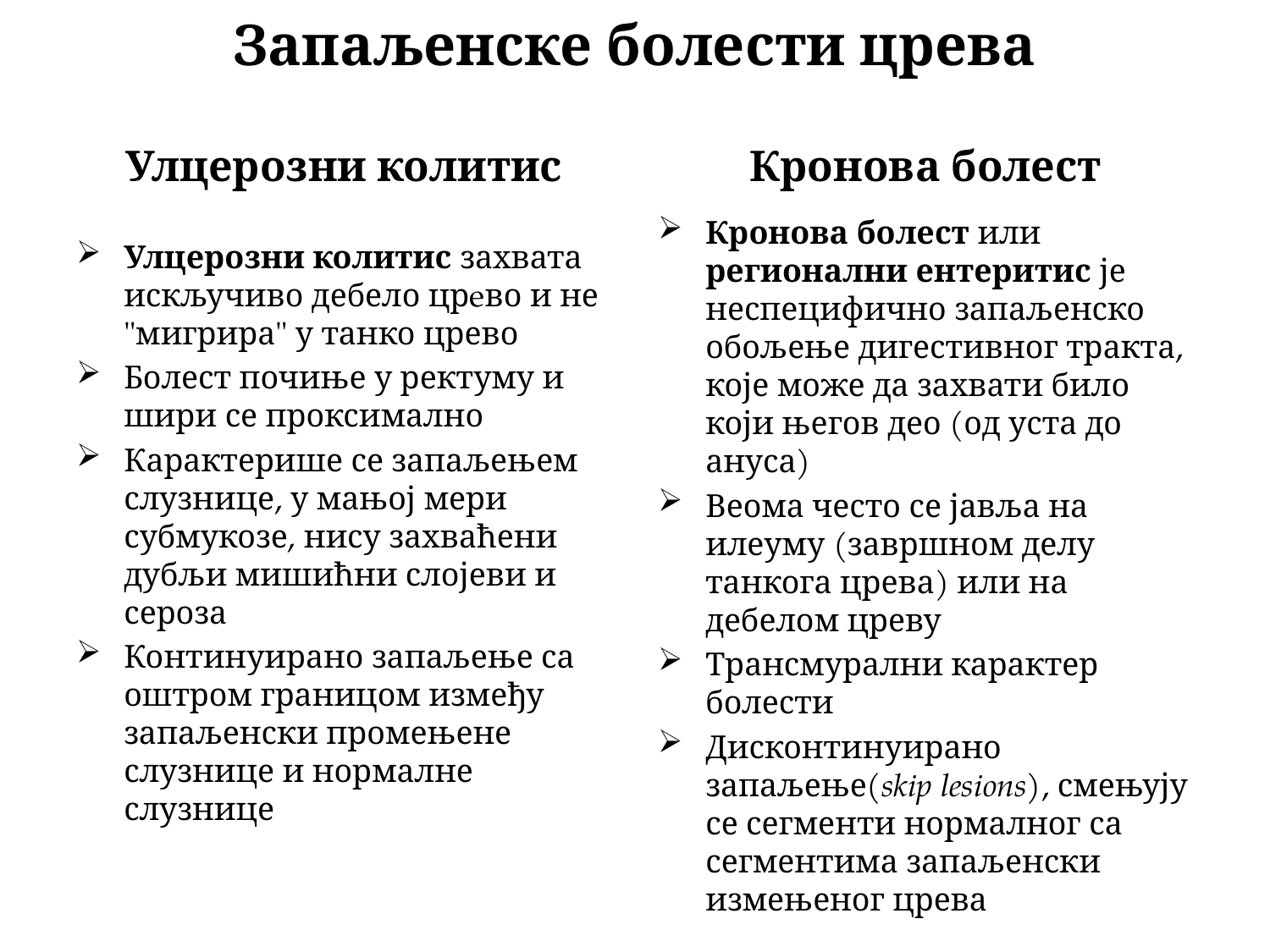

# Запаљенске болести црева
Улцерозни колитис
Кронова болест

Улцерозни колитис захвата искључиво дебело црeво и не "мигрира" у танко црево
Болест почиње у ректуму и шири се проксимално
Карактерише се запаљењем слузнице, у мањој мери субмукозе, нису захваћени дубљи мишићни слојеви и сероза
Континуирано запаљење са оштром границом између запаљенски промењене слузнице и нормалне слузнице

Кронова болест или регионални ентеритис је неспецифично запаљенско обољење дигестивног тракта, које може да захвати било који његов део (од уста до ануса)
Веома често се јавља на илеуму (завршном делу танкога црева) или на дебелом цреву
Трансмурални карактер болести
Дисконтинуирано запаљење(skip lesions), смењују се сегменти нормалног са сегментима запаљенски измењеног црева